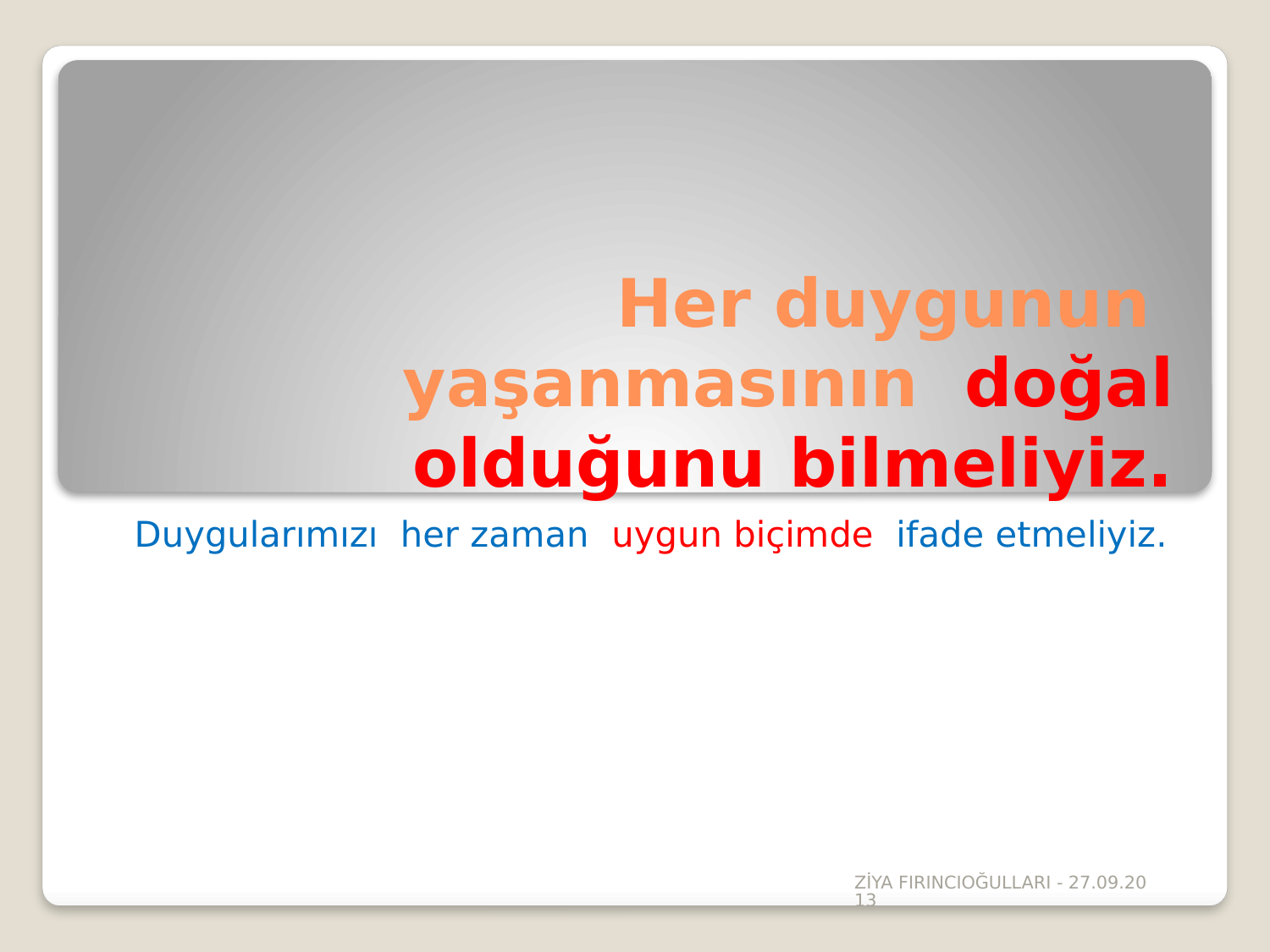

# Her duygunun  yaşanmasının  doğal olduğunu bilmeliyiz.
Duygularımızı  her zaman  uygun biçimde  ifade etmeliyiz.
ZİYA FIRINCIOĞULLARI - 27.09.2013